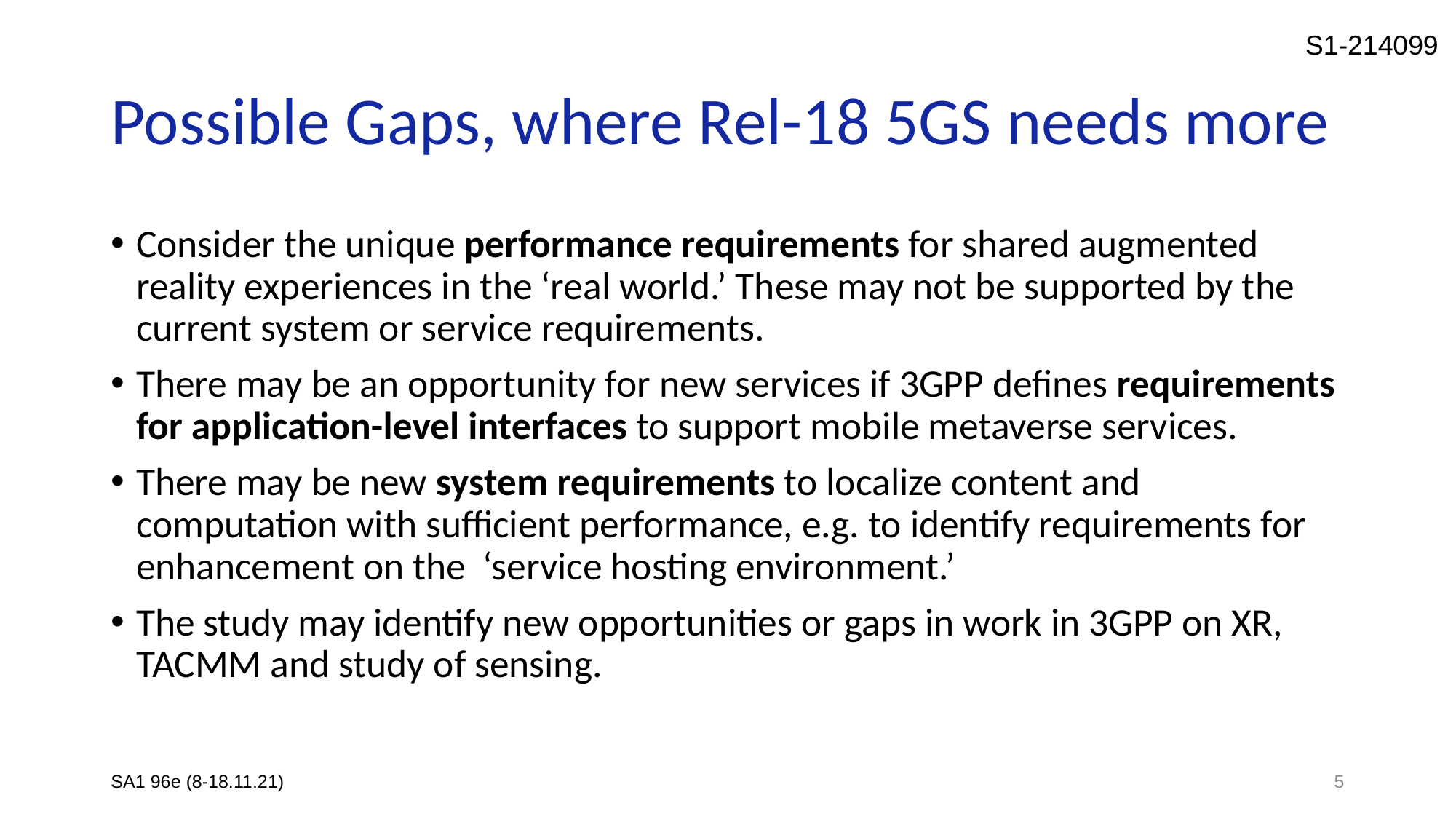

# Possible Gaps, where Rel-18 5GS needs more
Consider the unique performance requirements for shared augmented reality experiences in the ‘real world.’ These may not be supported by the current system or service requirements.
There may be an opportunity for new services if 3GPP defines requirements for application-level interfaces to support mobile metaverse services.
There may be new system requirements to localize content and computation with sufficient performance, e.g. to identify requirements for enhancement on the  ‘service hosting environment.’
The study may identify new opportunities or gaps in work in 3GPP on XR, TACMM and study of sensing.

SA1 96e (8-18.11.21)
5